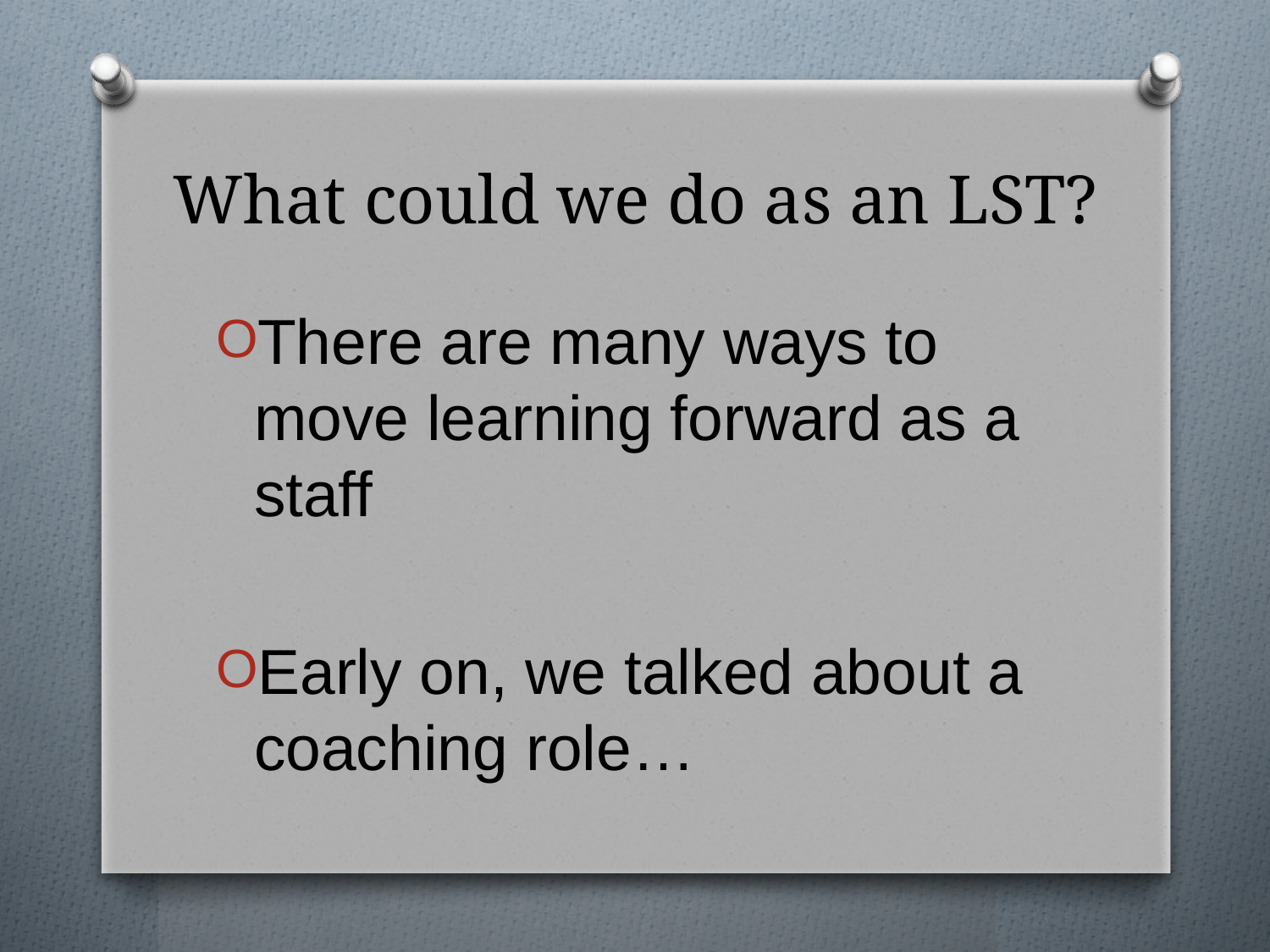

# What could we do as an LST?
There are many ways to move learning forward as a staff

Early on, we talked about a coaching role…